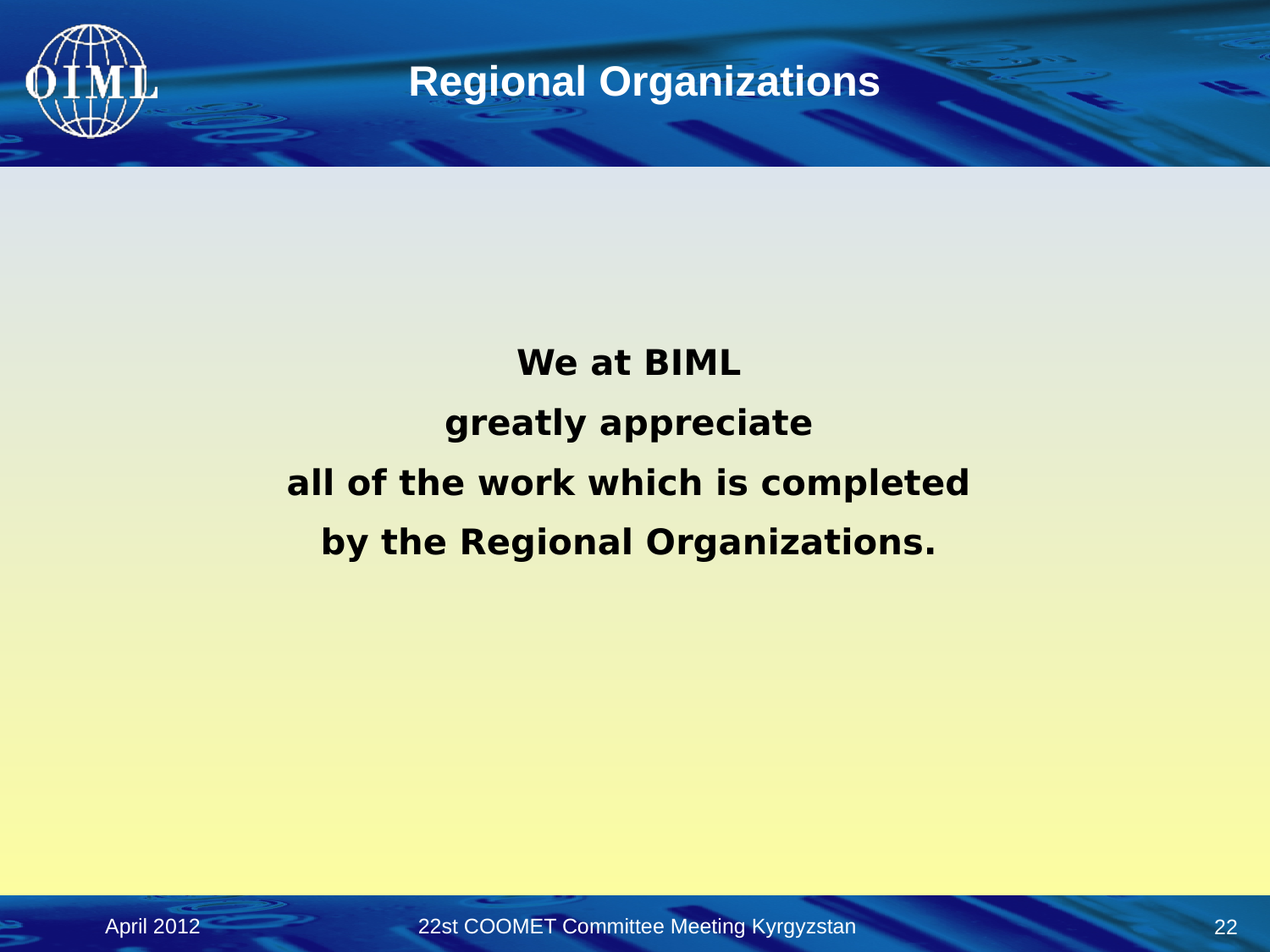

# Regional Organizations
We at BIML
greatly appreciate
all of the work which is completed
by the Regional Organizations.
 April 2012
22st COOMET Committee Meeting Kyrgyzstan
22